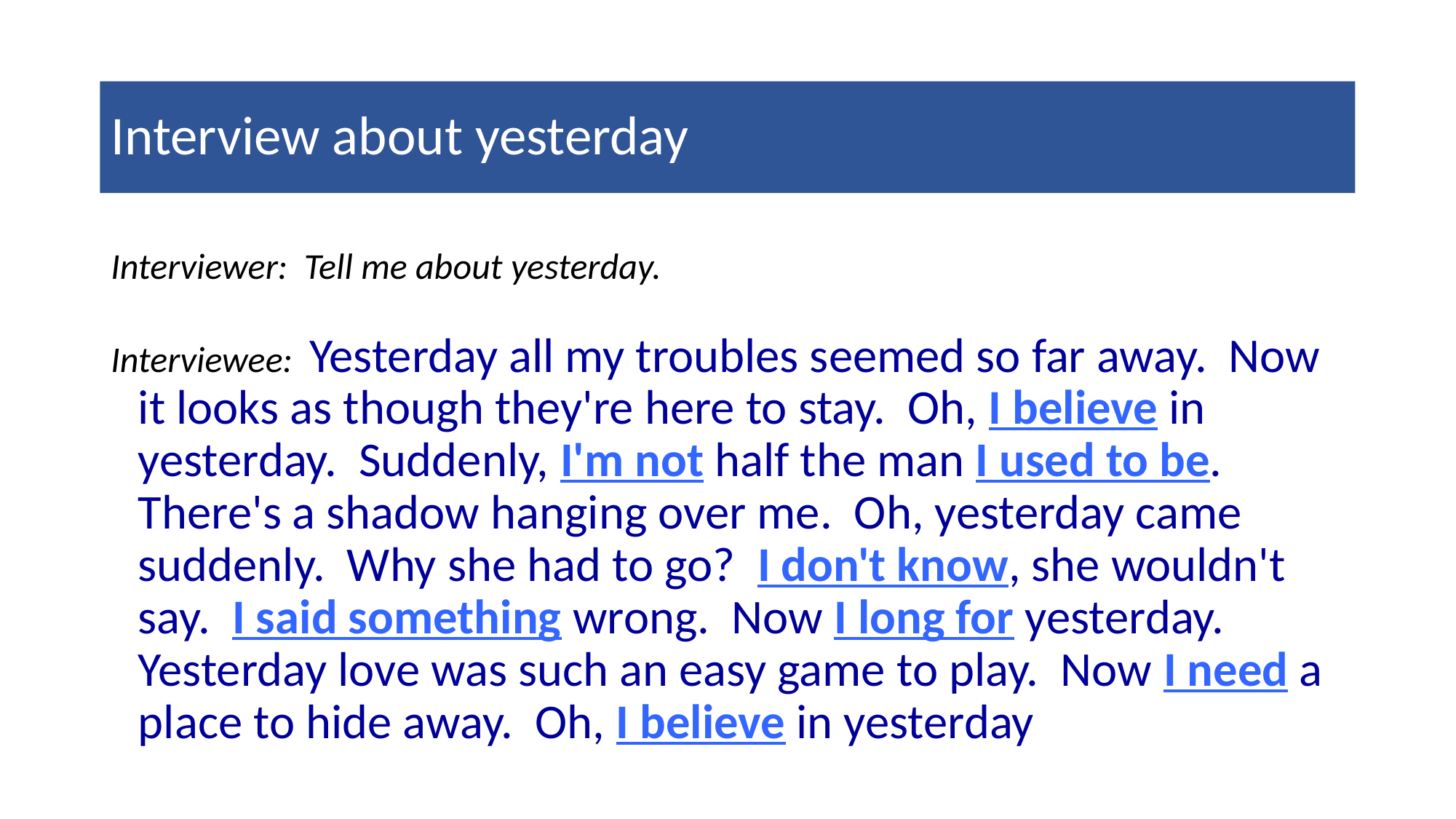

# Interview about yesterday
Interviewer:  Tell me about yesterday.

Interviewee:  Yesterday all my troubles seemed so far away.  Now it looks as though they're here to stay.  Oh, I believe in yesterday.  Suddenly, I'm not half the man I used to be.  There's a shadow hanging over me.  Oh, yesterday came suddenly.  Why she had to go?  I don't know, she wouldn't say.  I said something wrong.  Now I long for yesterday.  Yesterday love was such an easy game to play.  Now I need a place to hide away.  Oh, I believe in yesterday